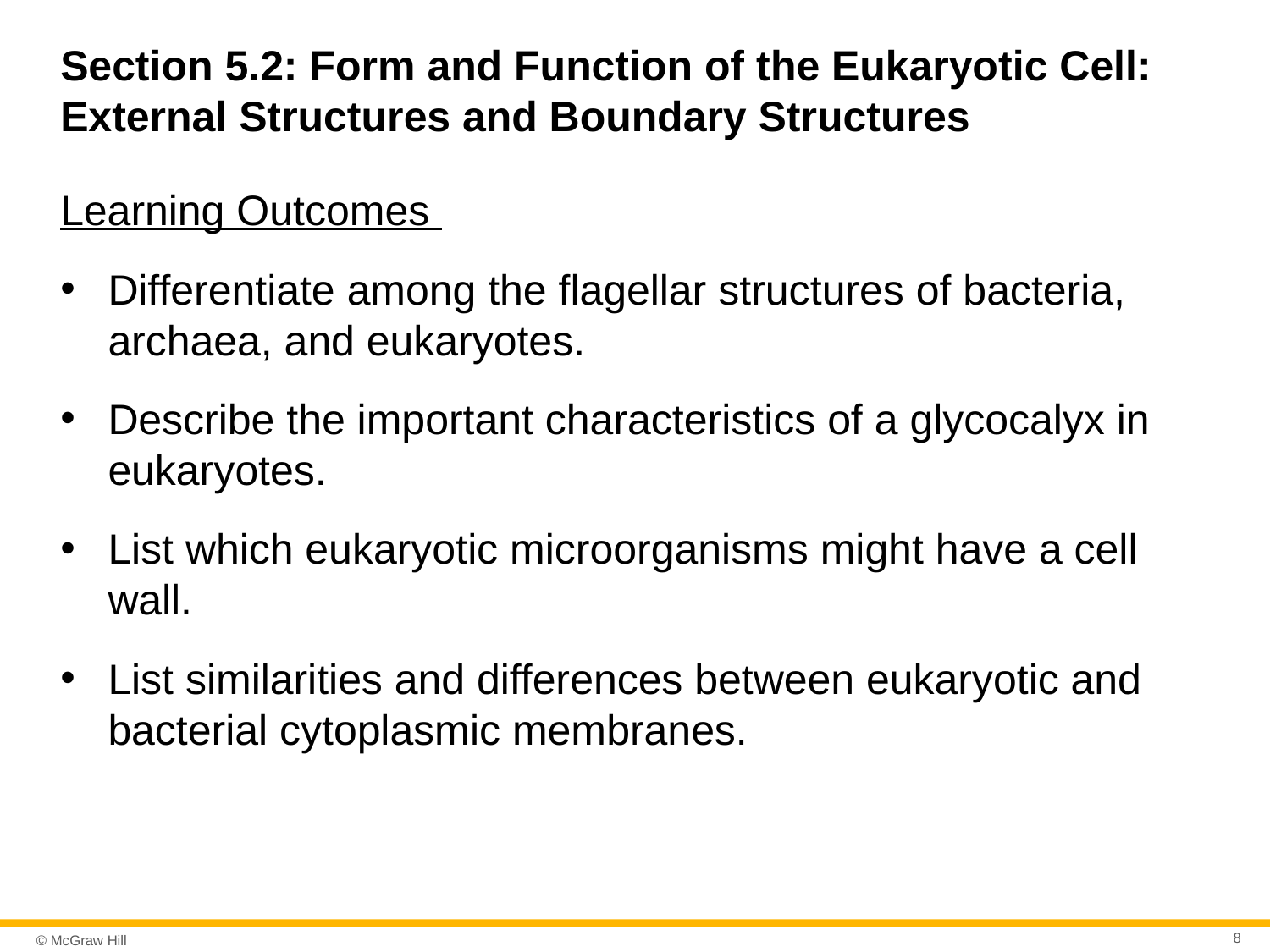

# Section 5.2: Form and Function of the Eukaryotic Cell: External Structures and Boundary Structures
Learning Outcomes
Differentiate among the flagellar structures of bacteria, archaea, and eukaryotes.
Describe the important characteristics of a glycocalyx in eukaryotes.
List which eukaryotic microorganisms might have a cell wall.
List similarities and differences between eukaryotic and bacterial cytoplasmic membranes.